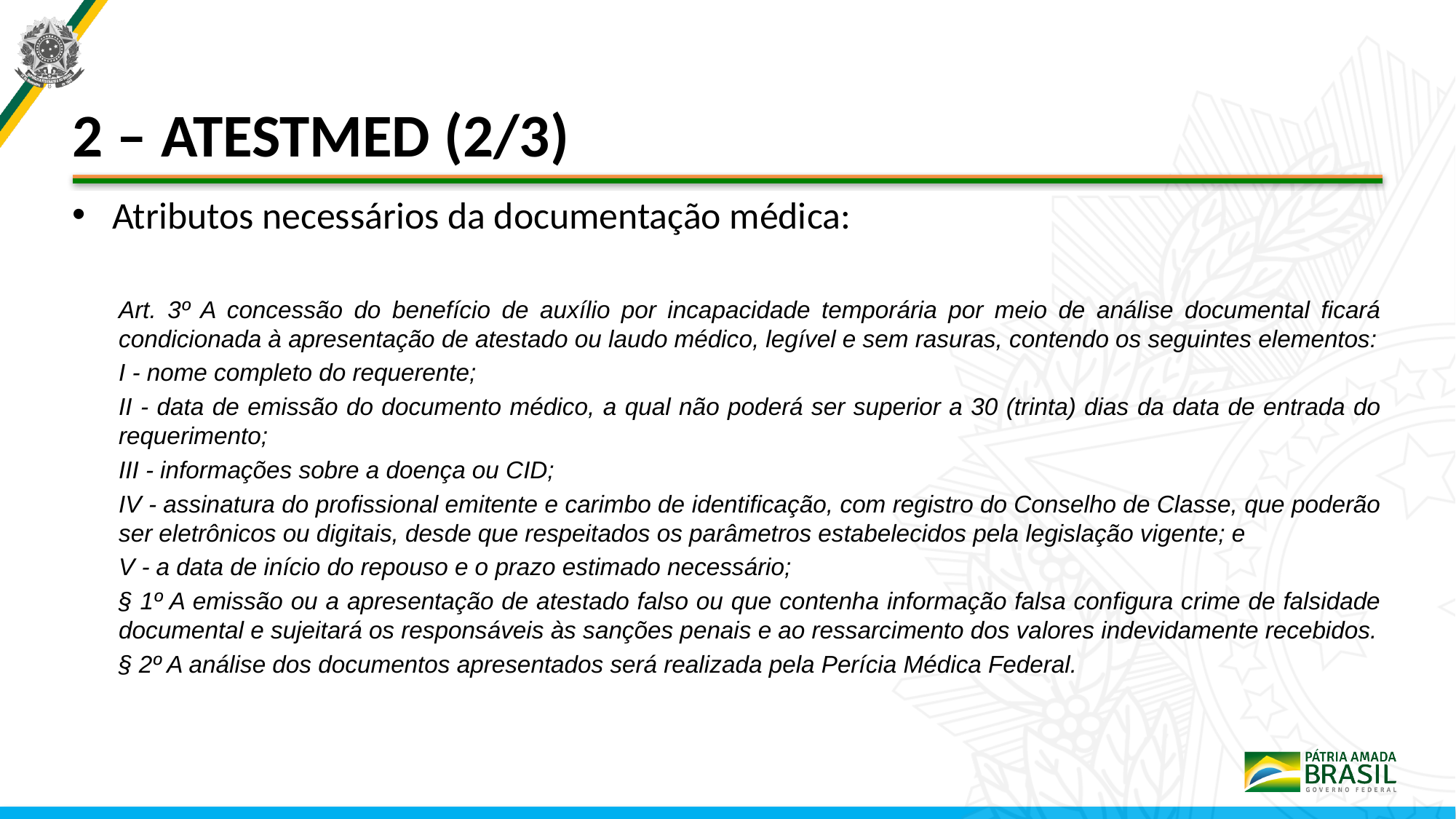

# 2 – ATESTMED (2/3)
Atributos necessários da documentação médica:

Art. 3º A concessão do benefício de auxílio por incapacidade temporária por meio de análise documental ficará condicionada à apresentação de atestado ou laudo médico, legível e sem rasuras, contendo os seguintes elementos:
I - nome completo do requerente;
II - data de emissão do documento médico, a qual não poderá ser superior a 30 (trinta) dias da data de entrada do requerimento;
III - informações sobre a doença ou CID;
IV - assinatura do profissional emitente e carimbo de identificação, com registro do Conselho de Classe, que poderão ser eletrônicos ou digitais, desde que respeitados os parâmetros estabelecidos pela legislação vigente; e
V - a data de início do repouso e o prazo estimado necessário;
§ 1º A emissão ou a apresentação de atestado falso ou que contenha informação falsa configura crime de falsidade documental e sujeitará os responsáveis às sanções penais e ao ressarcimento dos valores indevidamente recebidos.
§ 2º A análise dos documentos apresentados será realizada pela Perícia Médica Federal.